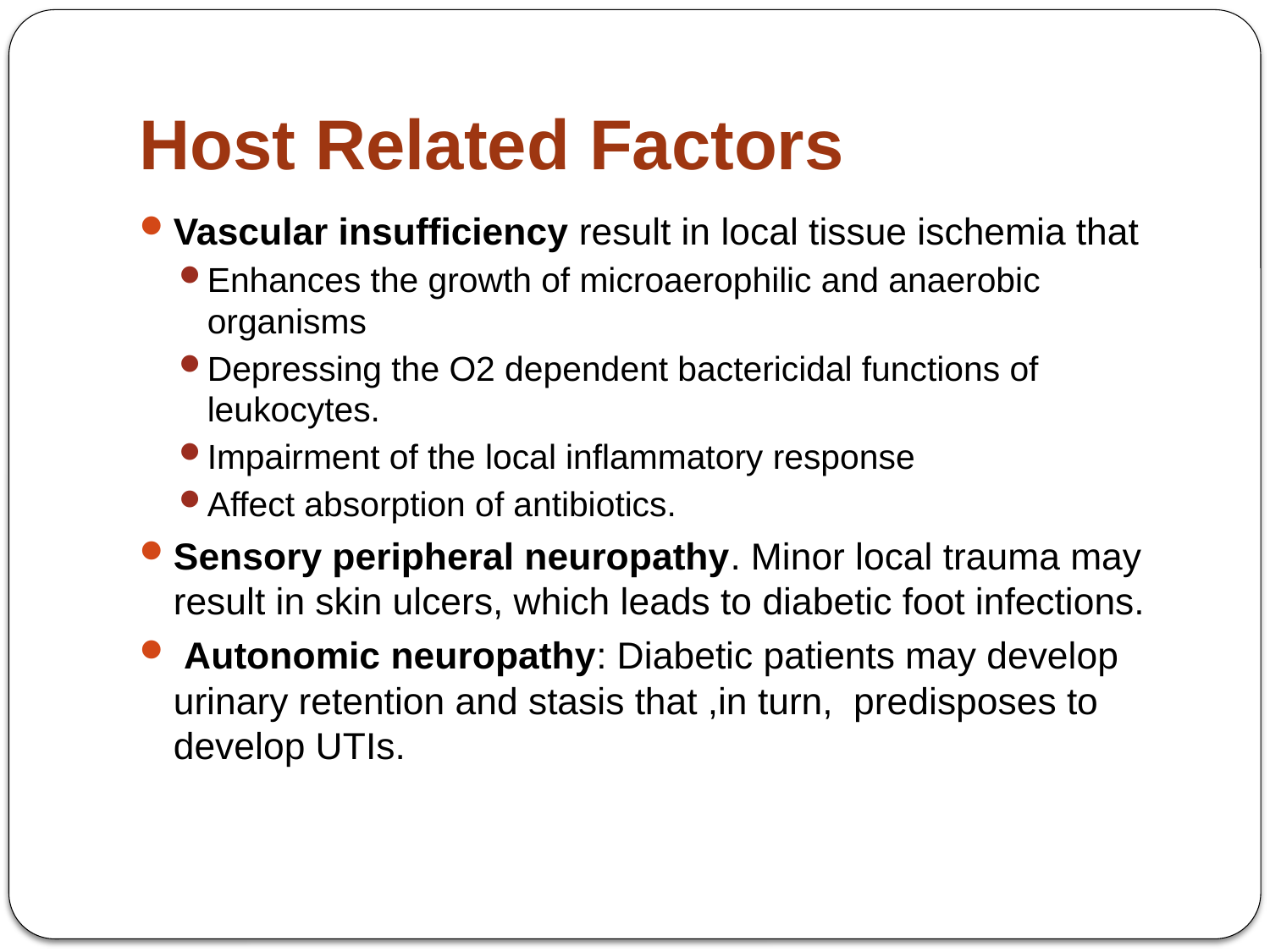

# Host Related Factors
Vascular insufficiency result in local tissue ischemia that
Enhances the growth of microaerophilic and anaerobic organisms
Depressing the O2 dependent bactericidal functions of leukocytes.
Impairment of the local inflammatory response
Affect absorption of antibiotics.
Sensory peripheral neuropathy. Minor local trauma may result in skin ulcers, which leads to diabetic foot infections.
 Autonomic neuropathy: Diabetic patients may develop urinary retention and stasis that ,in turn,  predisposes to develop UTIs.